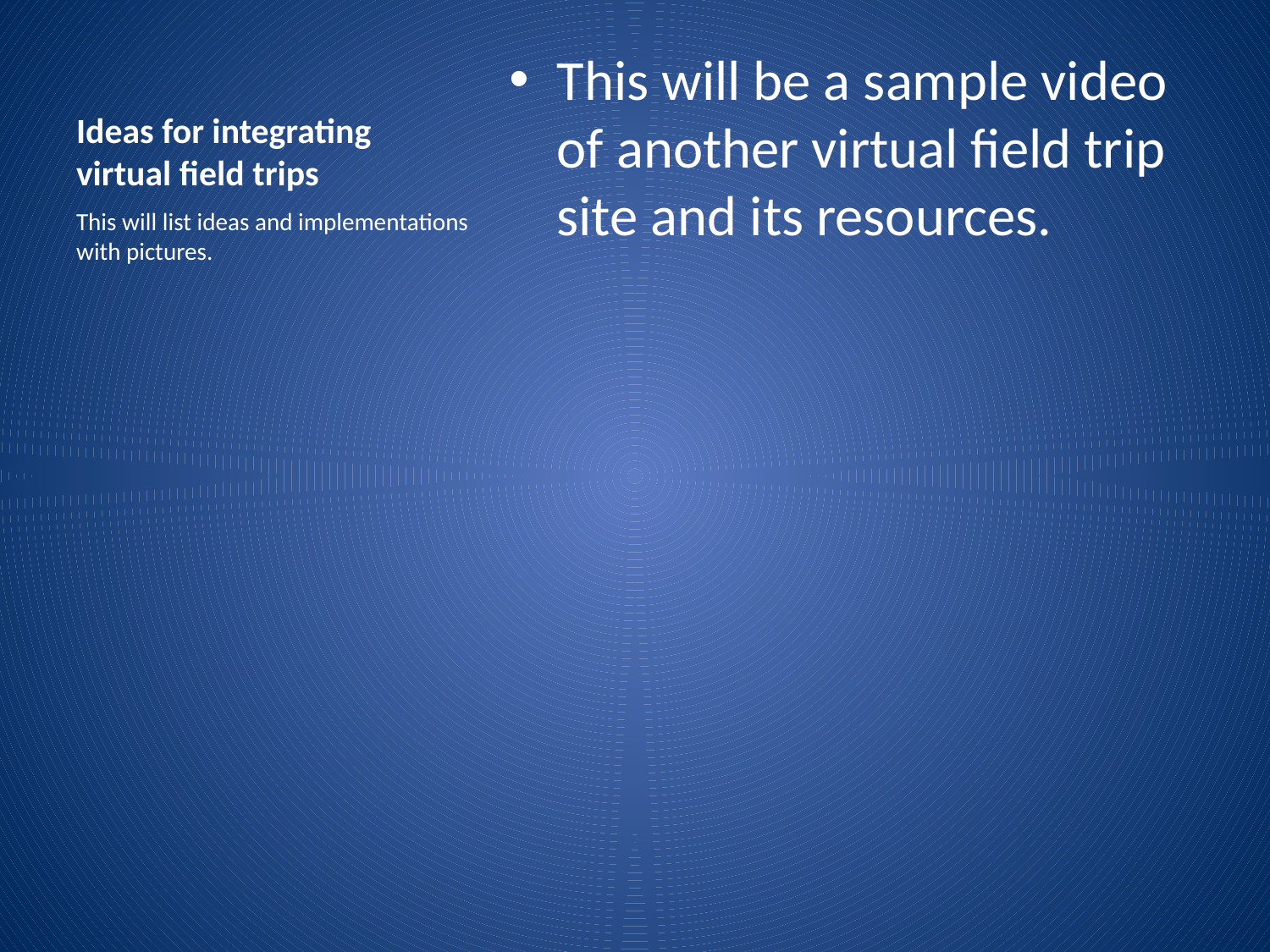

# Ideas for integrating virtual field trips
This will be a sample video of another virtual field trip site and its resources.
This will list ideas and implementations with pictures.